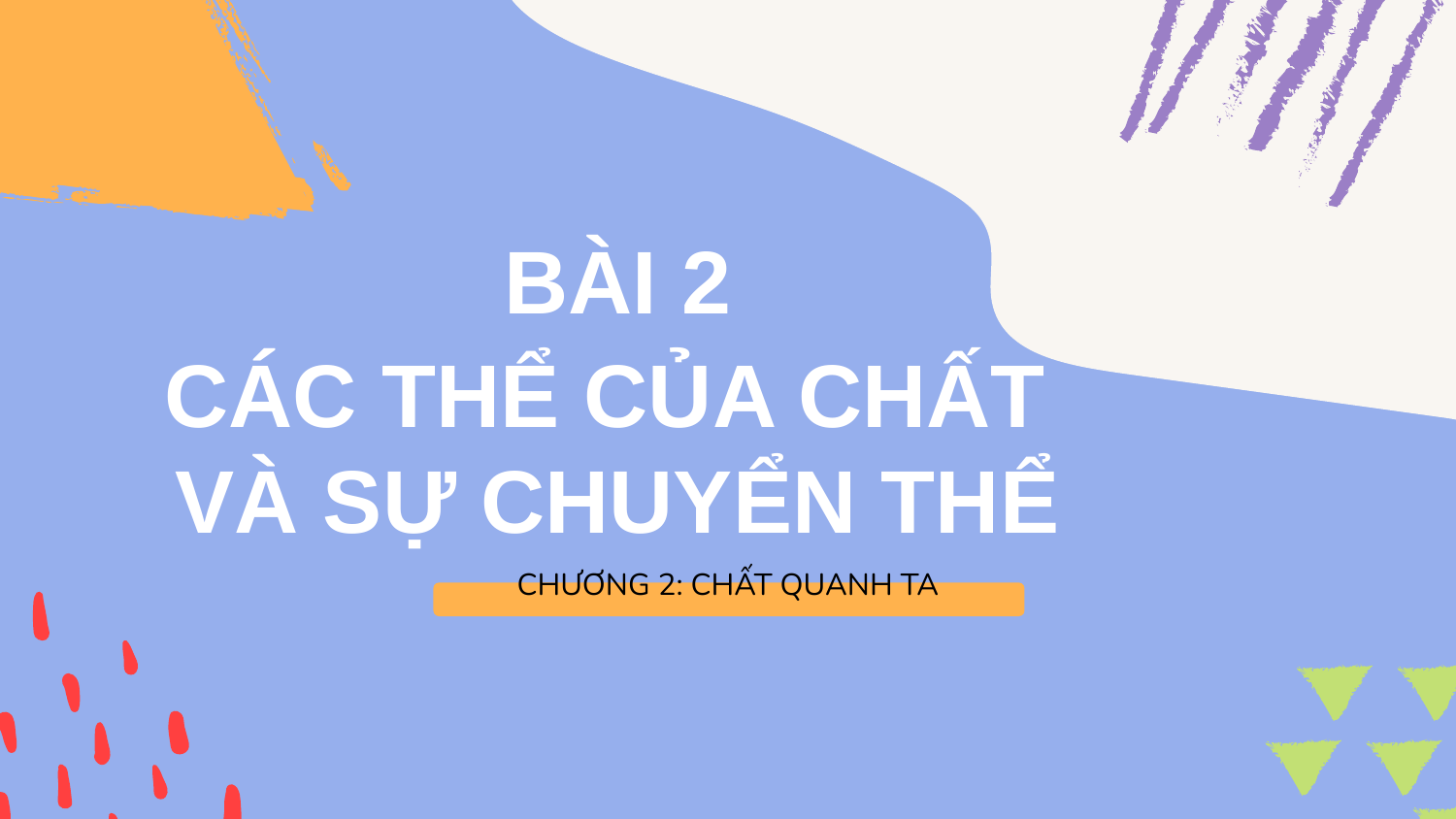

BÀI 2
# CÁC THỂ CỦA CHẤT VÀ SỰ CHUYỂN THỂ
CHƯƠNG 2: CHẤT QUANH TA